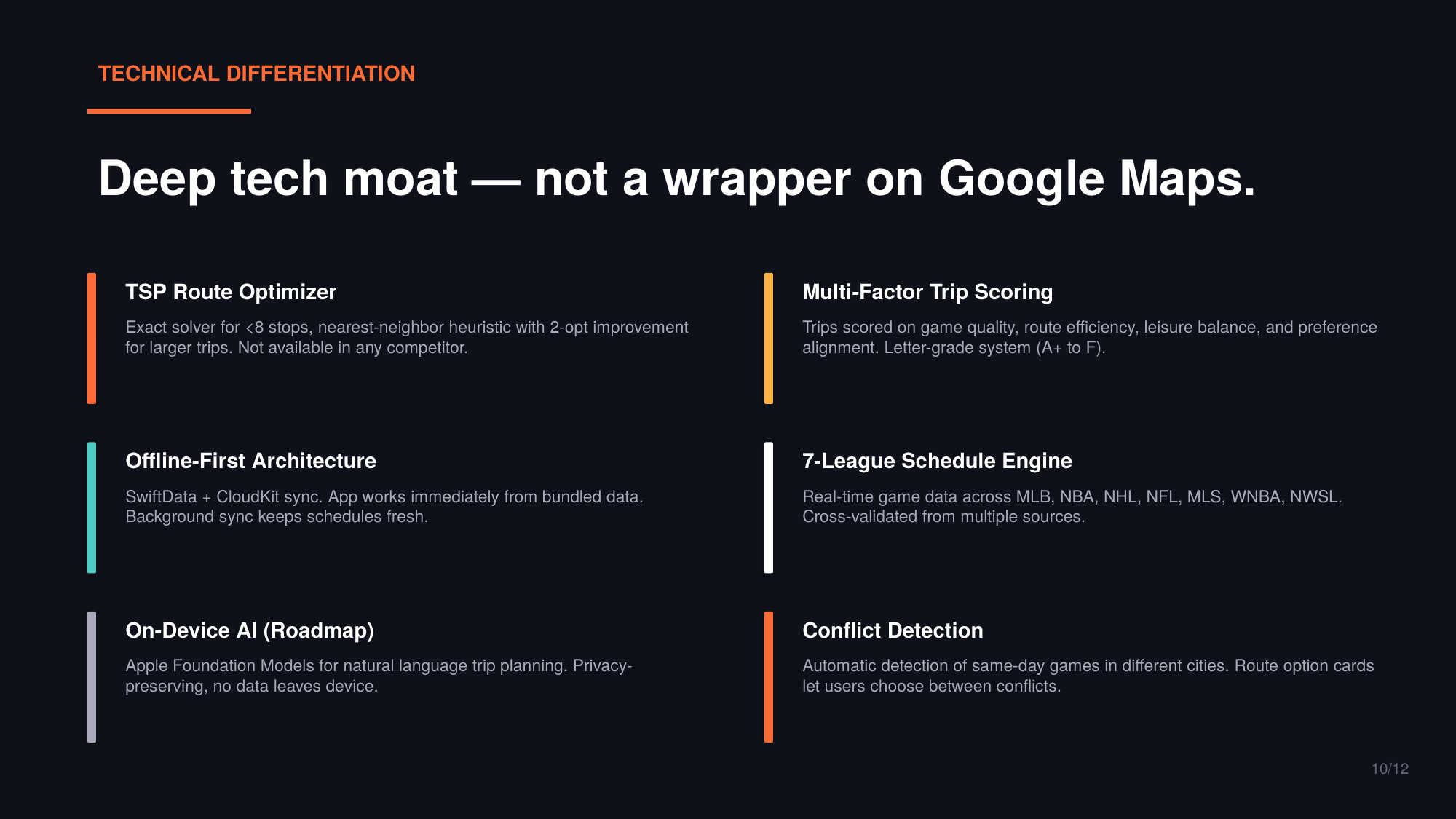

TECHNICAL DIFFERENTIATION

Deep tech moat — not a wrapper on Google Maps.

TSP Route Optimizer

Multi-Factor Trip Scoring
Exact solver for <8 stops, nearest-neighbor heuristic with 2-opt improvement for larger trips. Not available in any competitor.
Trips scored on game quality, route efficiency, leisure balance, and preference alignment. Letter-grade system (A+ to F).

Offline-First Architecture

7-League Schedule Engine
SwiftData + CloudKit sync. App works immediately from bundled data. Background sync keeps schedules fresh.
Real-time game data across MLB, NBA, NHL, NFL, MLS, WNBA, NWSL. Cross-validated from multiple sources.

On-Device AI (Roadmap)

Conflict Detection
Apple Foundation Models for natural language trip planning. Privacy-preserving, no data leaves device.
Automatic detection of same-day games in different cities. Route option cards let users choose between conflicts.
10/12